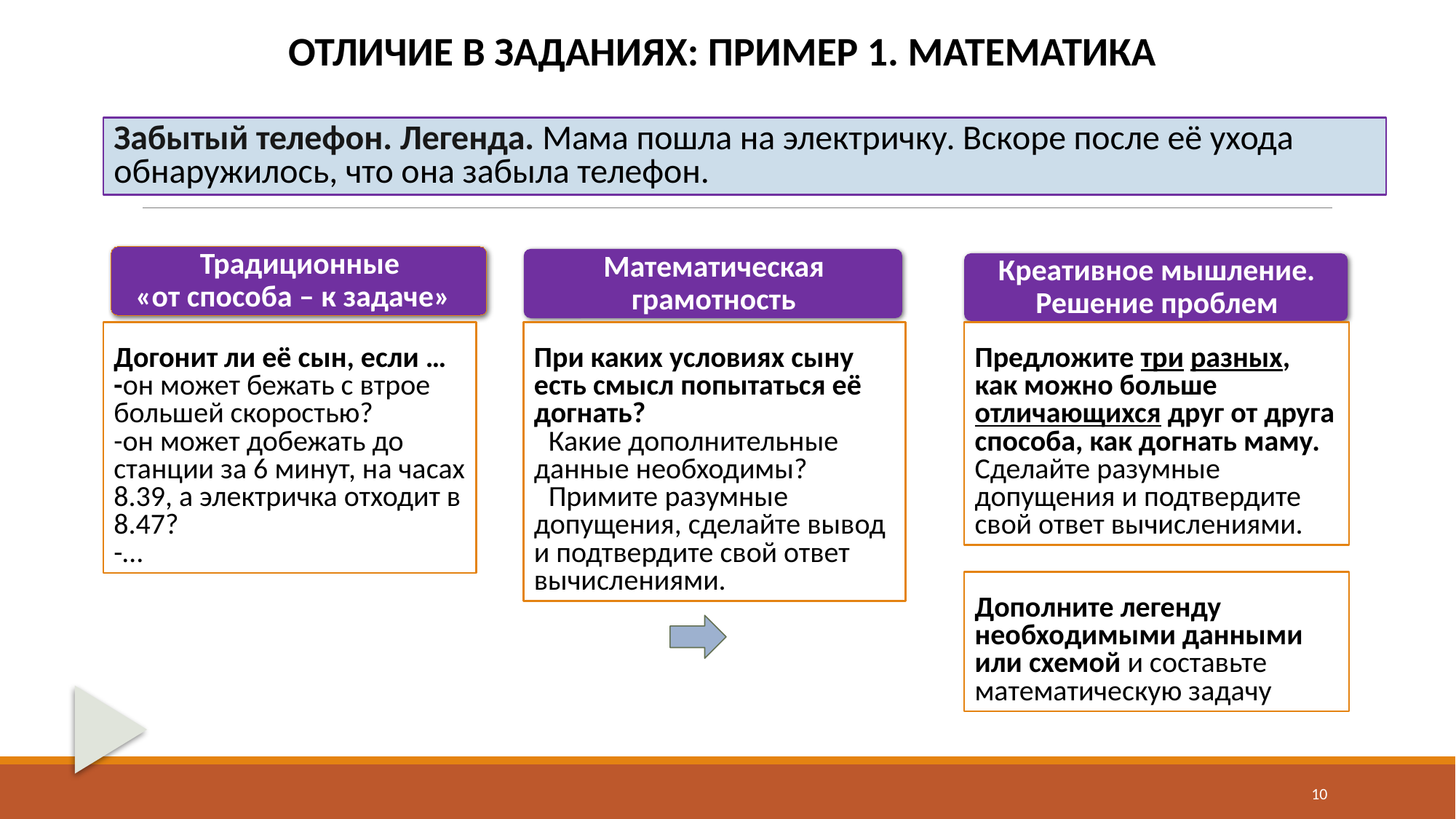

Отличие в заданиях: пример 1. Математика
Забытый телефон. Легенда. Мама пошла на электричку. Вскоре после её ухода обнаружилось, что она забыла телефон.
Традиционные
«от способа – к задаче»
Математическая грамотность
Креативное мышление. Решение проблем

Догонит ли её сын, если …
-он может бежать с втрое большей скоростью?
-он может добежать до станции за 6 минут, на часах 8.39, а электричка отходит в 8.47?
-…

При каких условиях сыну есть смысл попытаться её догнать?
Какие дополнительные данные необходимы?
Примите разумные допущения, сделайте вывод и подтвердите свой ответ вычислениями.

Предложите три разных, как можно больше отличающихся друг от друга способа, как догнать маму.
Сделайте разумные допущения и подтвердите свой ответ вычислениями.

Дополните легенду необходимыми данными или схемой и составьте математическую задачу

10